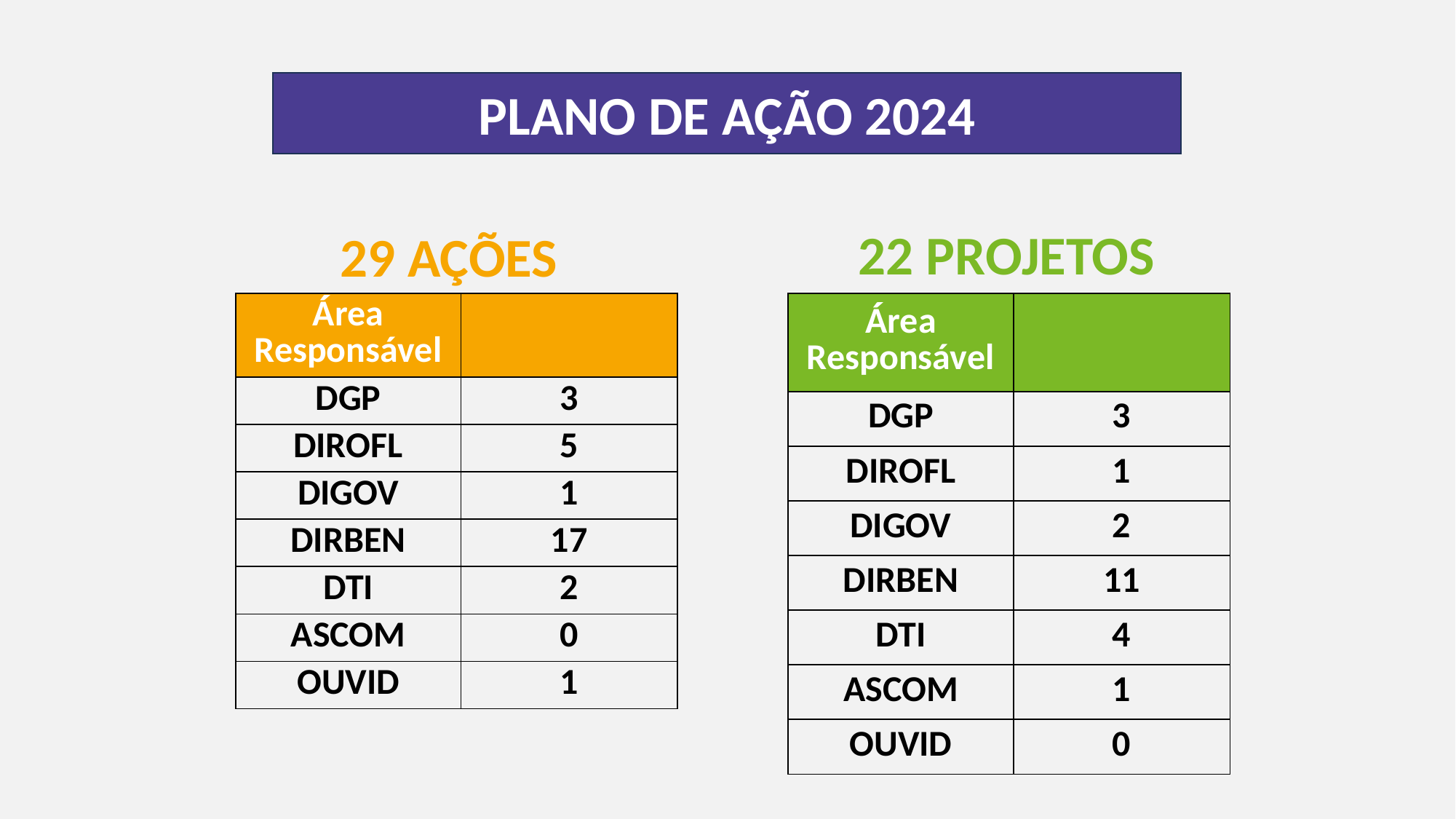

PLANO DE AÇÃO 2024
22 PROJETOS
29 AÇÕES
| Área Responsável |  |
| --- | --- |
| DGP | 3 |
| DIROFL | 5 |
| DIGOV | 1 |
| DIRBEN | 17 |
| DTI | 2 |
| ASCOM | 0 |
| OUVID | 1 |
| Área Responsável |  |
| --- | --- |
| DGP | 3 |
| DIROFL | 1 |
| DIGOV | 2 |
| DIRBEN | 11 |
| DTI | 4 |
| ASCOM | 1 |
| OUVID | 0 |